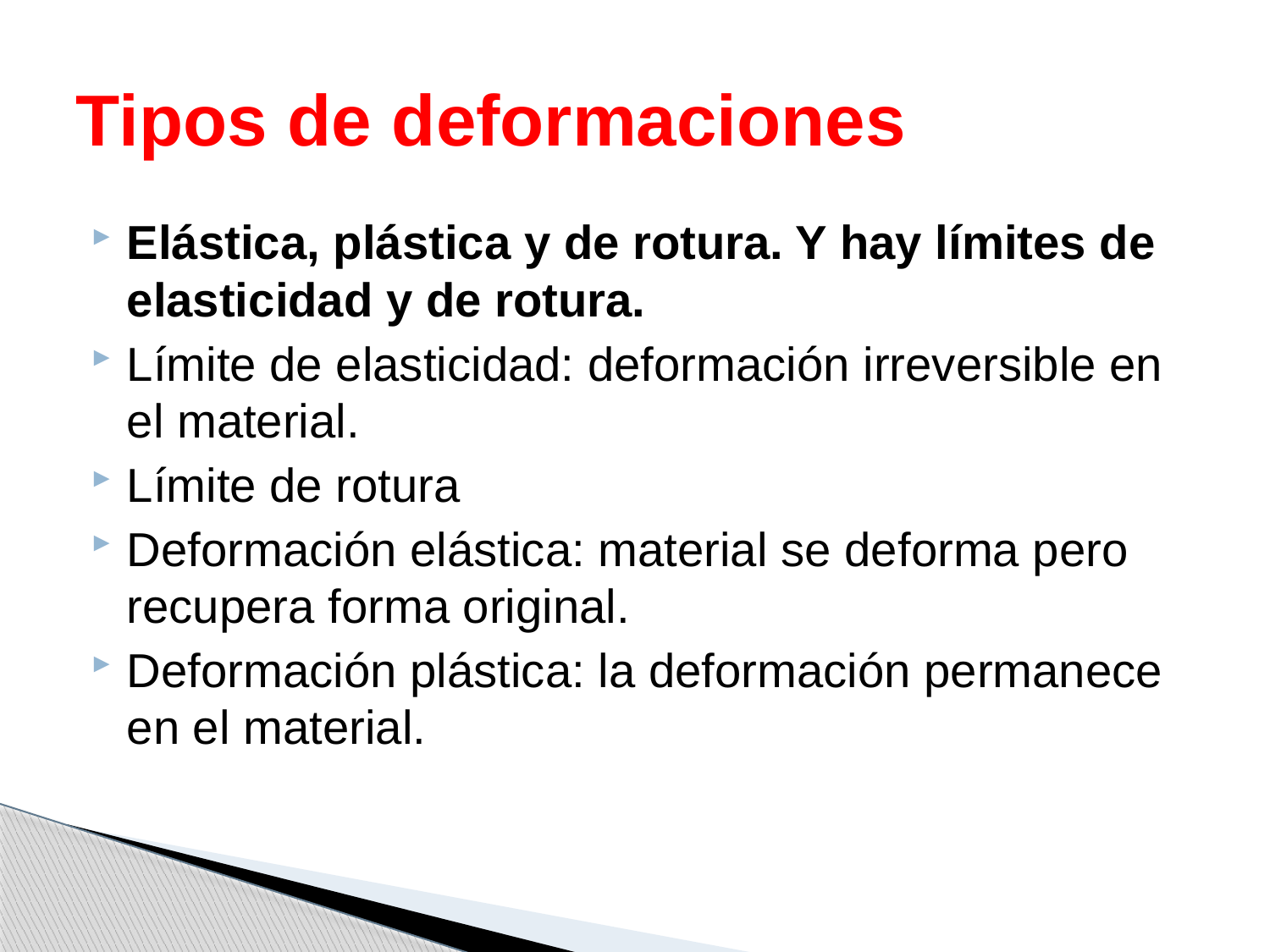

# Tipos de deformaciones
Elástica, plástica y de rotura. Y hay límites de elasticidad y de rotura.
Límite de elasticidad: deformación irreversible en el material.
Límite de rotura
Deformación elástica: material se deforma pero recupera forma original.
Deformación plástica: la deformación permanece en el material.